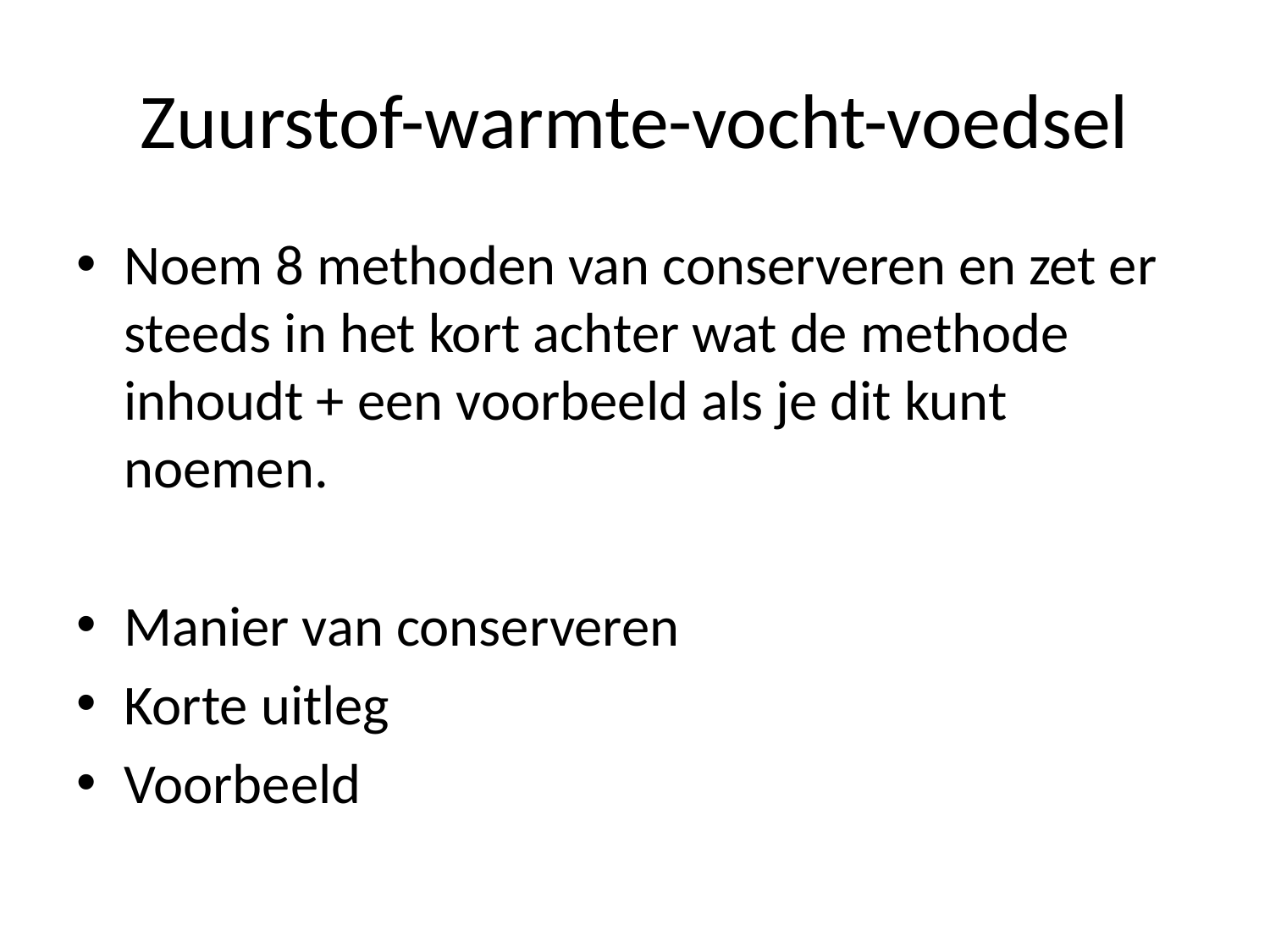

# Zuurstof-warmte-vocht-voedsel
Noem 8 methoden van conserveren en zet er steeds in het kort achter wat de methode inhoudt + een voorbeeld als je dit kunt noemen.

Manier van conserveren
Korte uitleg
Voorbeeld